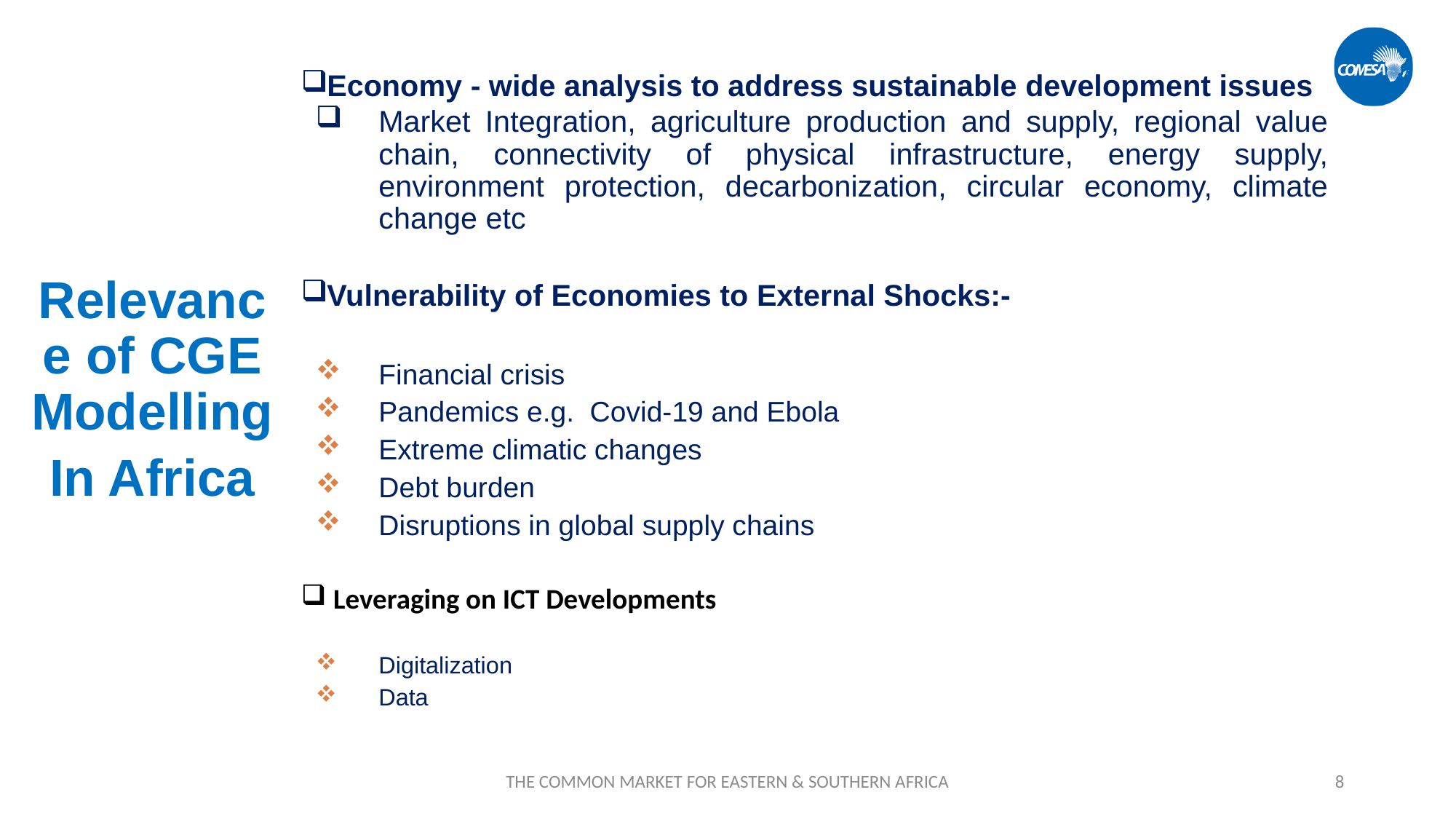

Economy - wide analysis to address sustainable development issues
Market Integration, agriculture production and supply, regional value chain, connectivity of physical infrastructure, energy supply, environment protection, decarbonization, circular economy, climate change etc

Vulnerability of Economies to External Shocks:-

Financial crisis
Pandemics e.g.  Covid-19 and Ebola
Extreme climatic changes
Debt burden
Disruptions in global supply chains

 Leveraging on ICT Developments

Digitalization
Data

Relevance of CGE Modelling
In Africa

THE COMMON MARKET FOR EASTERN & SOUTHERN AFRICA
8